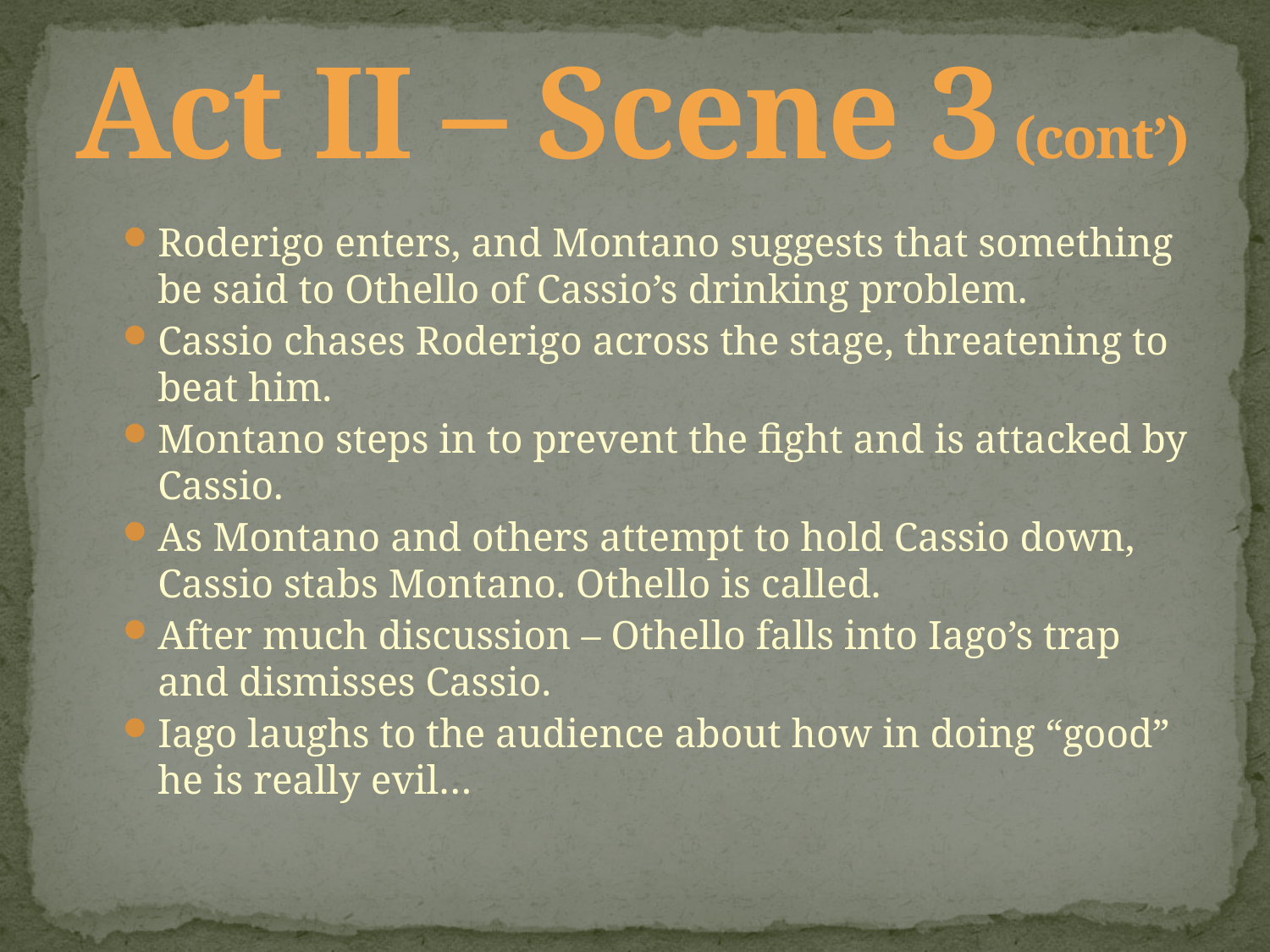

# Act II – Scene 3 (cont’)
Roderigo enters, and Montano suggests that something be said to Othello of Cassio’s drinking problem.
Cassio chases Roderigo across the stage, threatening to beat him.
Montano steps in to prevent the fight and is attacked by Cassio.
As Montano and others attempt to hold Cassio down, Cassio stabs Montano. Othello is called.
After much discussion – Othello falls into Iago’s trap and dismisses Cassio.
Iago laughs to the audience about how in doing “good” he is really evil…